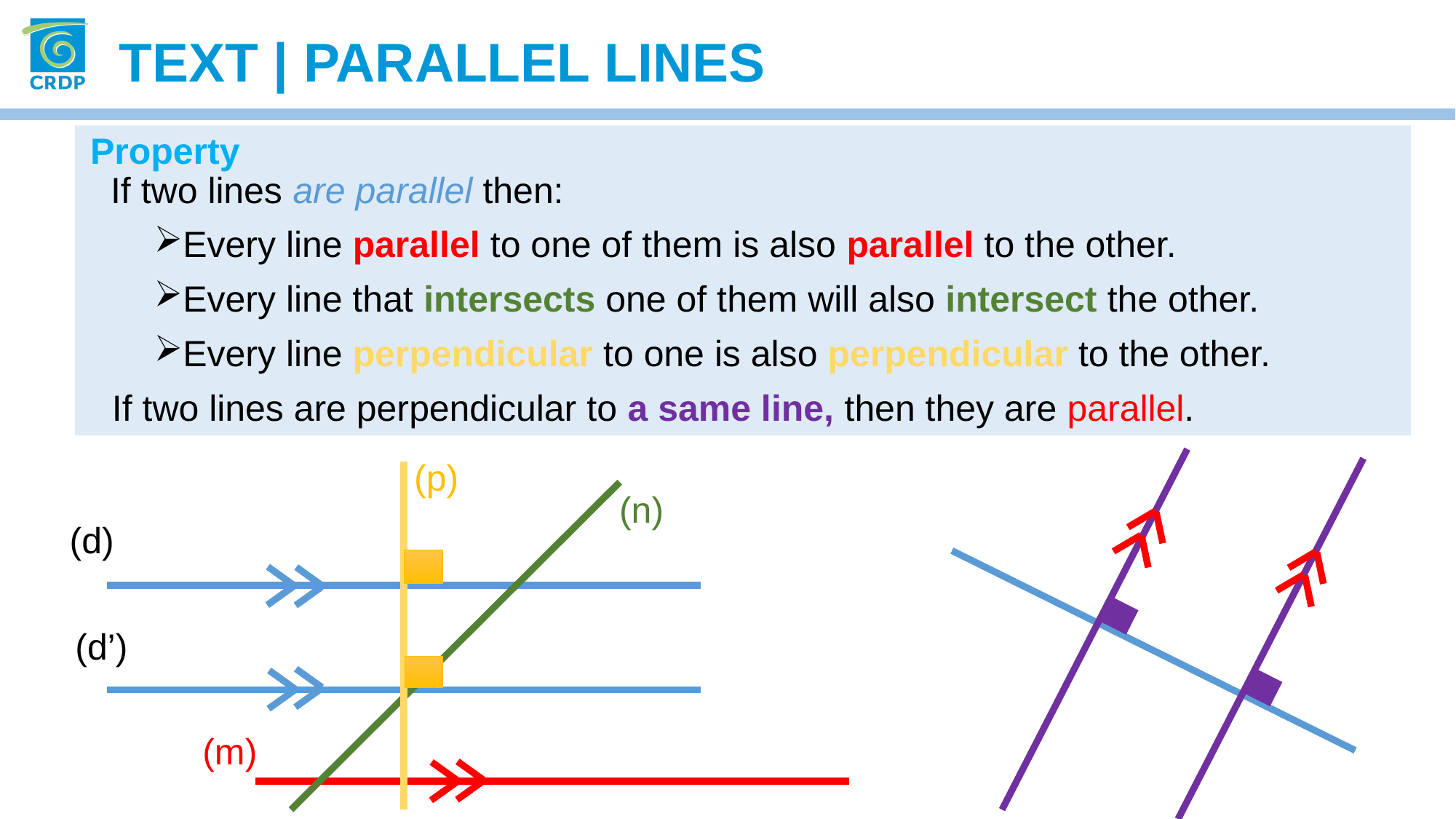

Text | Parallel lines
Property

If two lines are parallel then:
Every line parallel to one of them is also parallel to the other.
Every line that intersects one of them will also intersect the other.
Every line perpendicular to one is also perpendicular to the other.
If two lines are perpendicular to a same line, then they are parallel.
(p)

(n)
(d)

(d’)

(m)